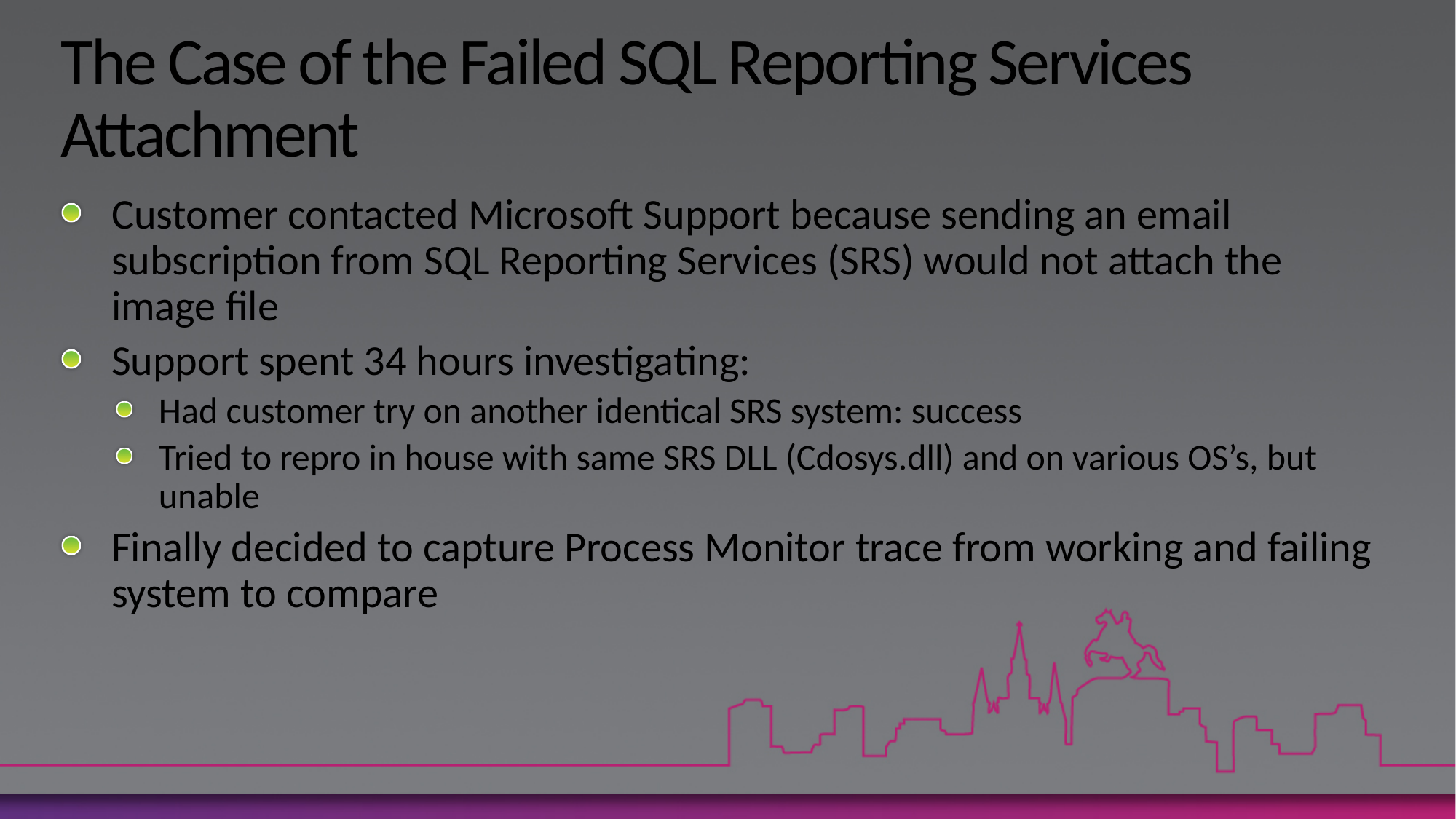

# The Case of the Failed SQL Reporting Services Attachment
Customer contacted Microsoft Support because sending an email subscription from SQL Reporting Services (SRS) would not attach the image file
Support spent 34 hours investigating:
Had customer try on another identical SRS system: success
Tried to repro in house with same SRS DLL (Cdosys.dll) and on various OS’s, but unable
Finally decided to capture Process Monitor trace from working and failing system to compare